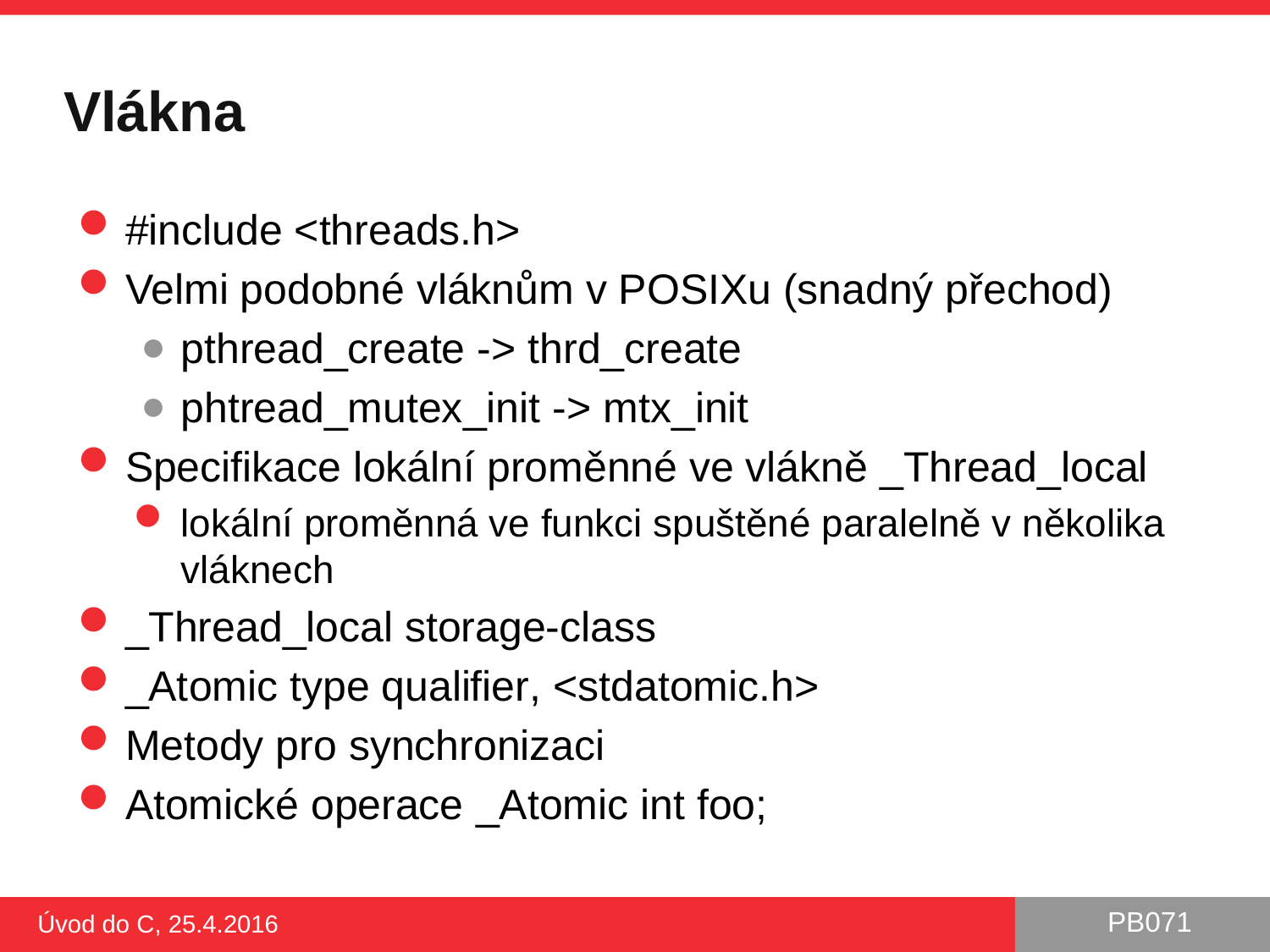

# Vlákna
#include <threads.h>
Velmi podobné vláknům v POSIXu (snadný přechod)
pthread_create -> thrd_create
phtread_mutex_init -> mtx_init
Specifikace lokální proměnné ve vlákně _Thread_local
lokální proměnná ve funkci spuštěné paralelně v několika vláknech
_Thread_local storage-class
_Atomic type qualifier, <stdatomic.h>
Metody pro synchronizaci
Atomické operace _Atomic int foo;

Úvod do C, 25.4.2016